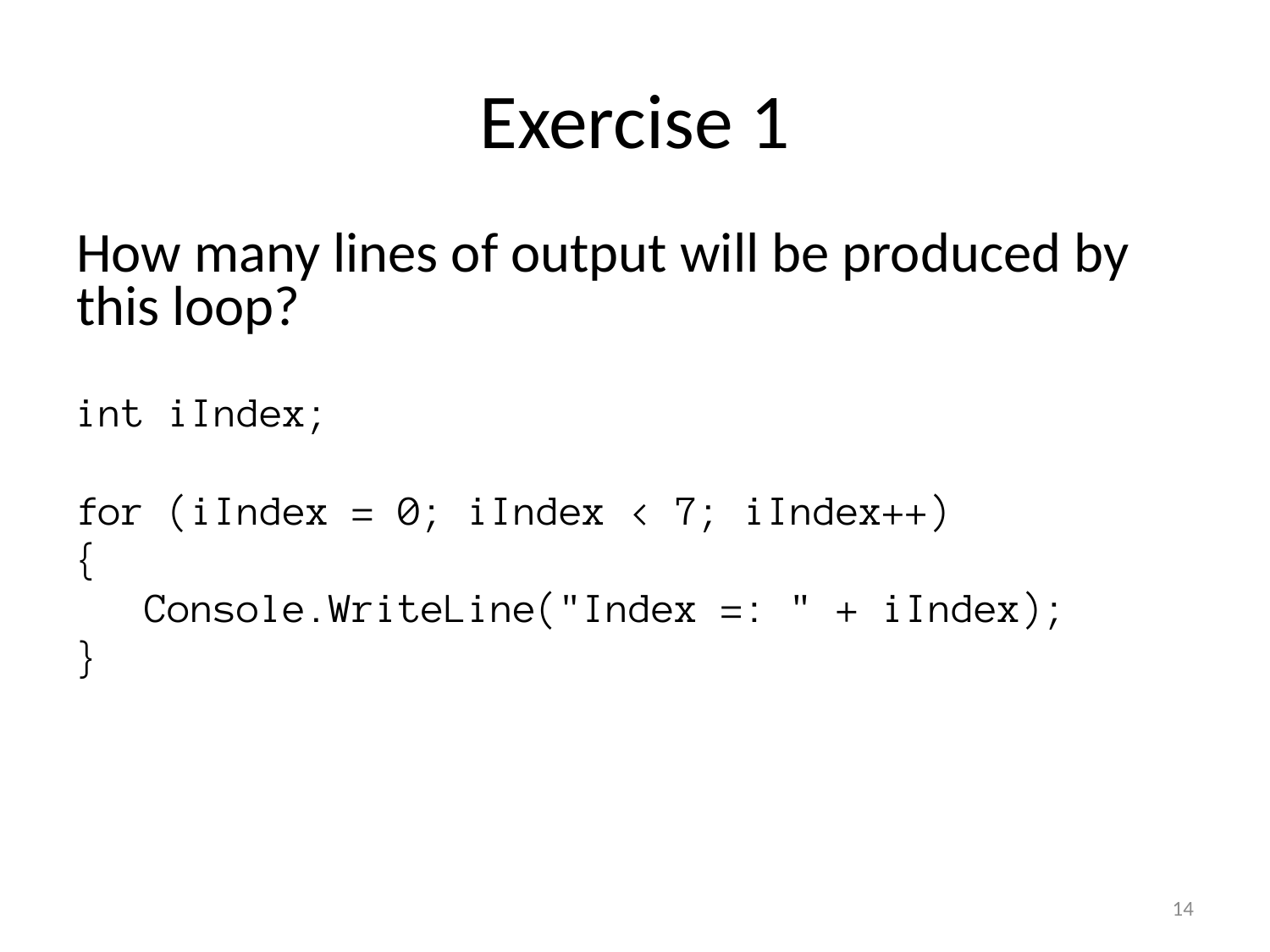

# Exercise 1
How many lines of output will be produced by this loop?

int iIndex;

for (iIndex = 0; iIndex < 7; iIndex++)
{
   Console.WriteLine("Index =: " + iIndex);
}

14